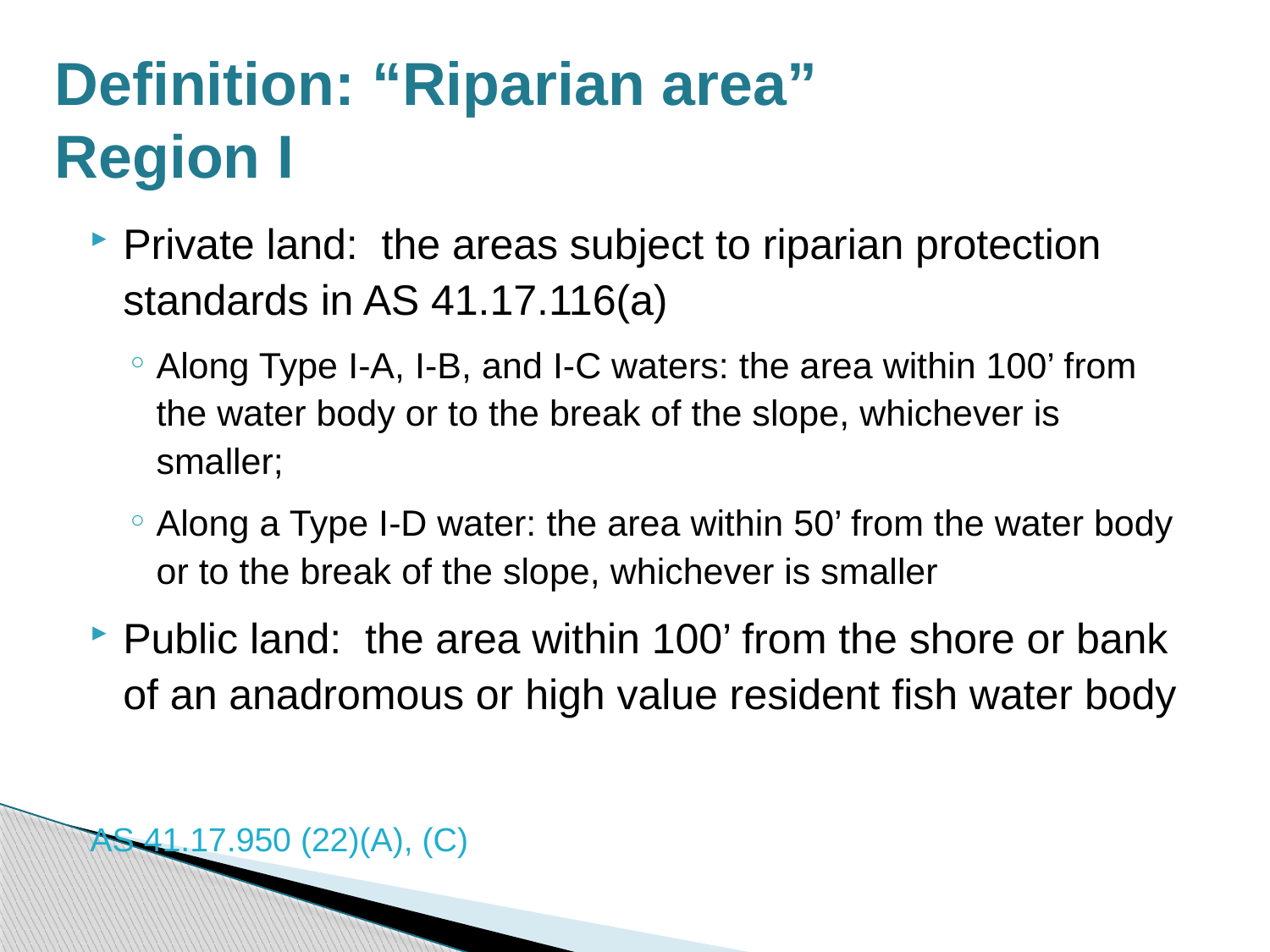

# Definition: “Riparian area” Region I
Private land:  the areas subject to riparian protection standards in AS 41.17.116(a)
Along Type I-A, I-B, and I-C waters: the area within 100’ from the water body or to the break of the slope, whichever is smaller;
Along a Type I-D water: the area within 50’ from the water body or to the break of the slope, whichever is smaller
Public land:  the area within 100’ from the shore or bank of an anadromous or high value resident fish water body

					AS 41.17.950 (22)(A), (C)